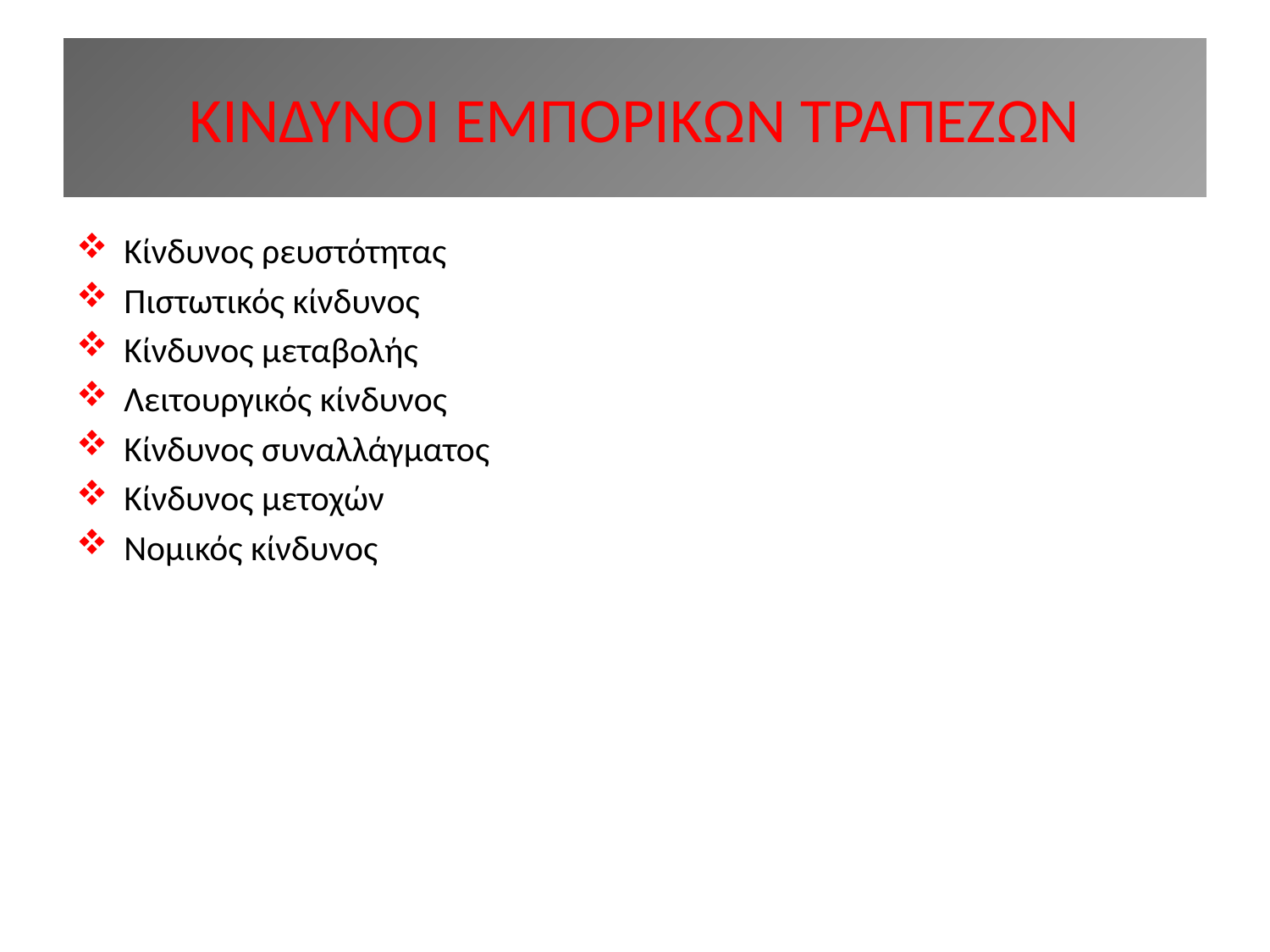

# ΚΙΝΔΥΝΟΙ ΕΜΠΟΡΙΚΩΝ ΤΡΑΠΕΖΩΝ
Κίνδυνος ρευστότητας
Πιστωτικός κίνδυνος
Κίνδυνος μεταβολής
Λειτουργικός κίνδυνος
Κίνδυνος συναλλάγματος
Κίνδυνος μετοχών
Νομικός κίνδυνος